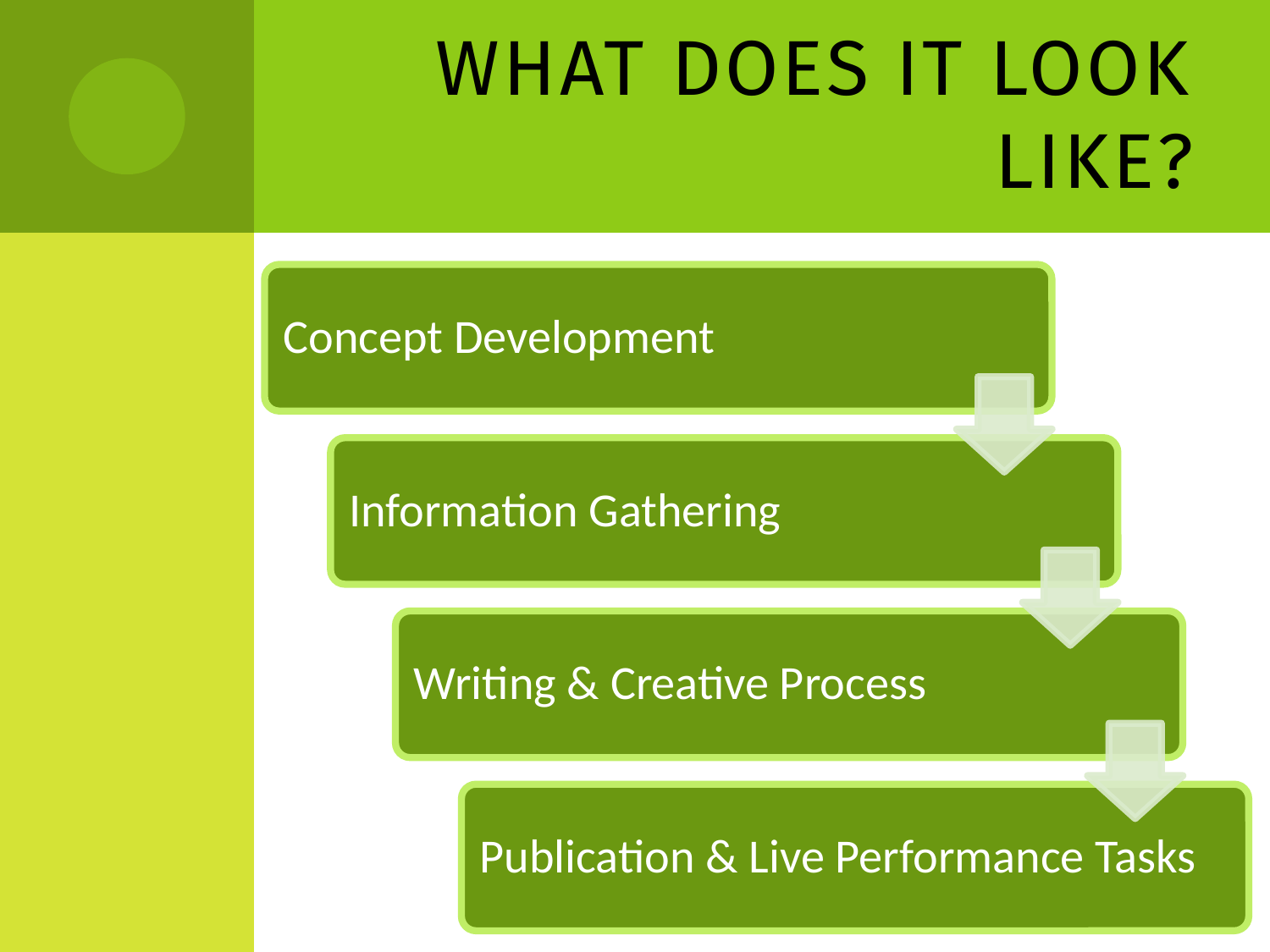

# What does it look like?
Concept Development
Information Gathering
Writing & Creative Process
Publication & Live Performance Tasks